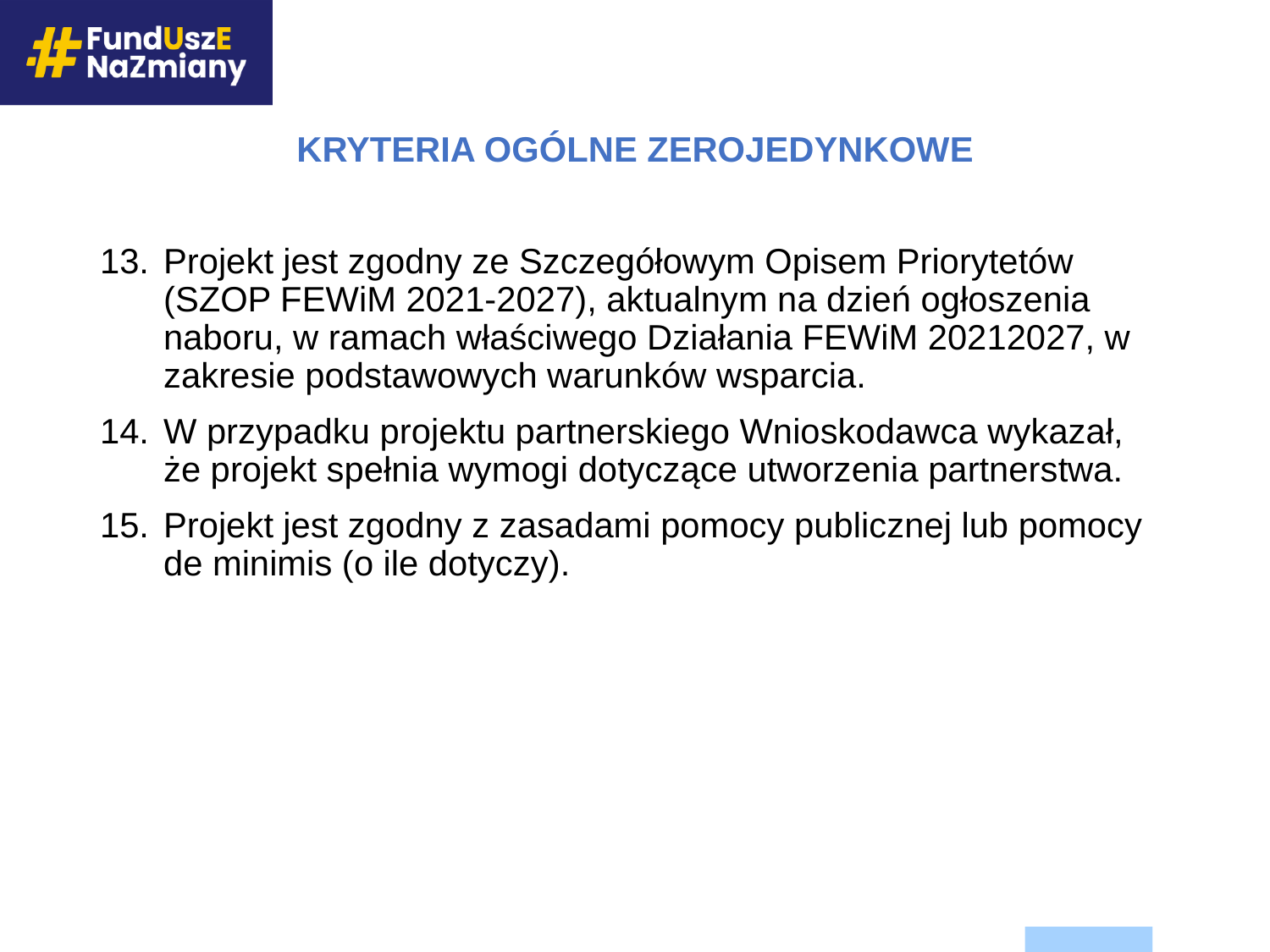

KRYTERIA OGÓLNE ZEROJEDYNKOWE

Projekt jest zgodny ze Szczegółowym Opisem Priorytetów (SZOP FEWiM 2021-2027), aktualnym na dzień ogłoszenia naboru, w ramach właściwego Działania FEWiM 20212027, w zakresie podstawowych warunków wsparcia.
W przypadku projektu partnerskiego Wnioskodawca wykazał, że projekt spełnia wymogi dotyczące utworzenia partnerstwa.
Projekt jest zgodny z zasadami pomocy publicznej lub pomocy de minimis (o ile dotyczy).